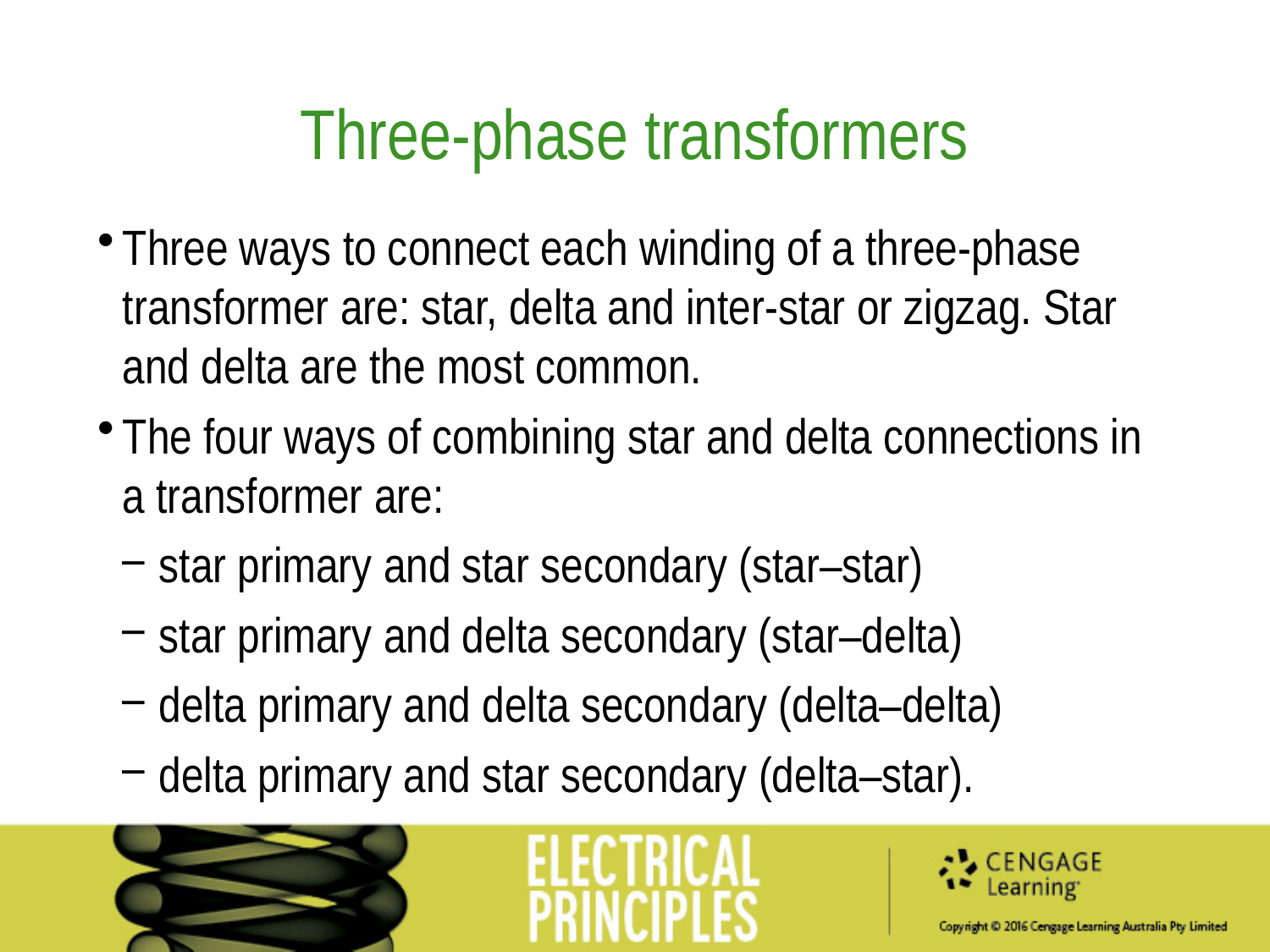

Three-phase transformers

Three ways to connect each winding of a three-phase transformer are: star, delta and inter-star or zigzag. Star and delta are the most common.
The four ways of combining star and delta connections in a transformer are:
star primary and star secondary (star–star)
star primary and delta secondary (star–delta)
delta primary and delta secondary (delta–delta)
delta primary and star secondary (delta–star).